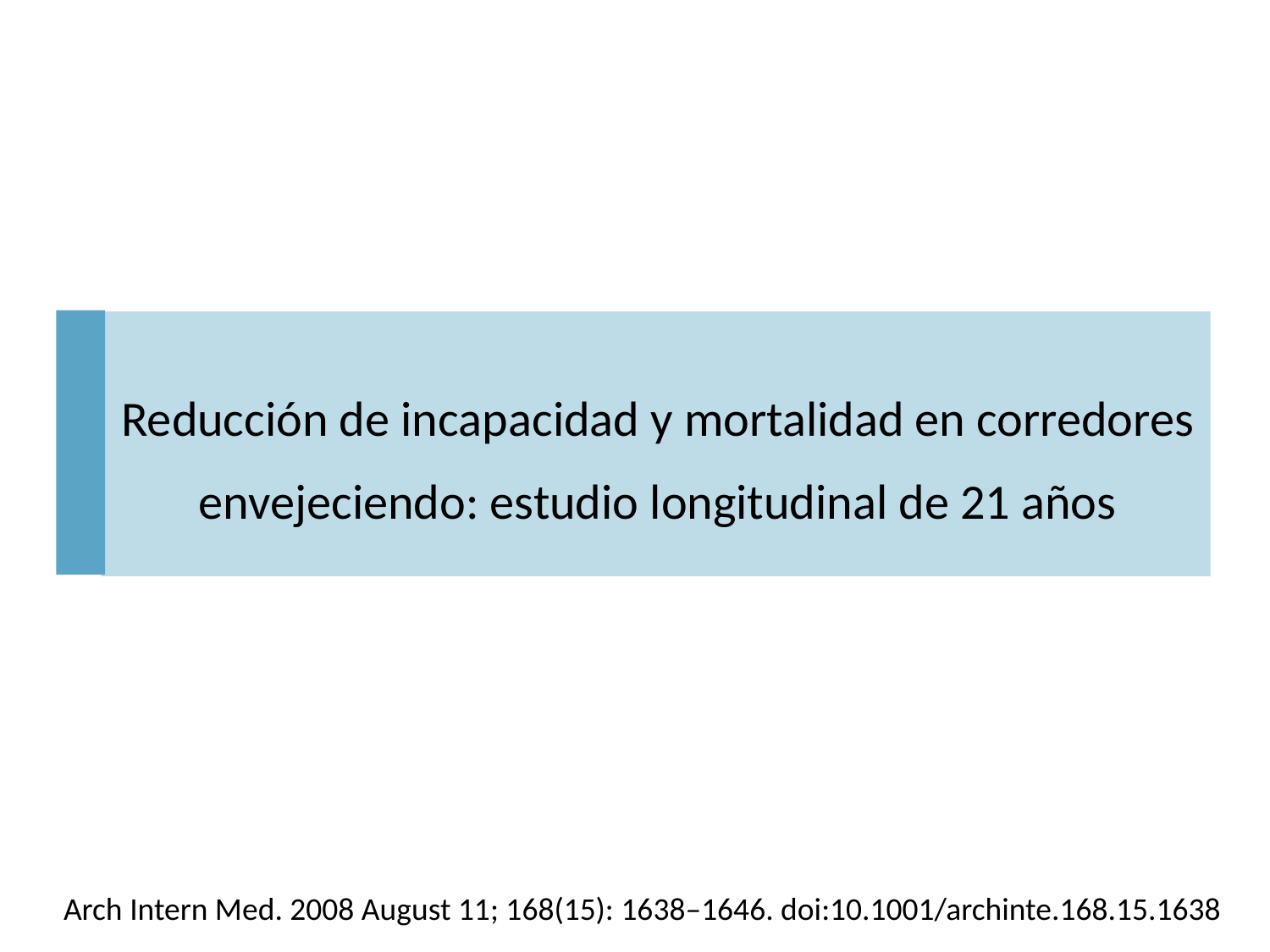

Reducción de incapacidad y mortalidad en corredores envejeciendo: estudio longitudinal de 21 años
Arch Intern Med. 2008 August 11; 168(15): 1638–1646. doi:10.1001/archinte.168.15.1638